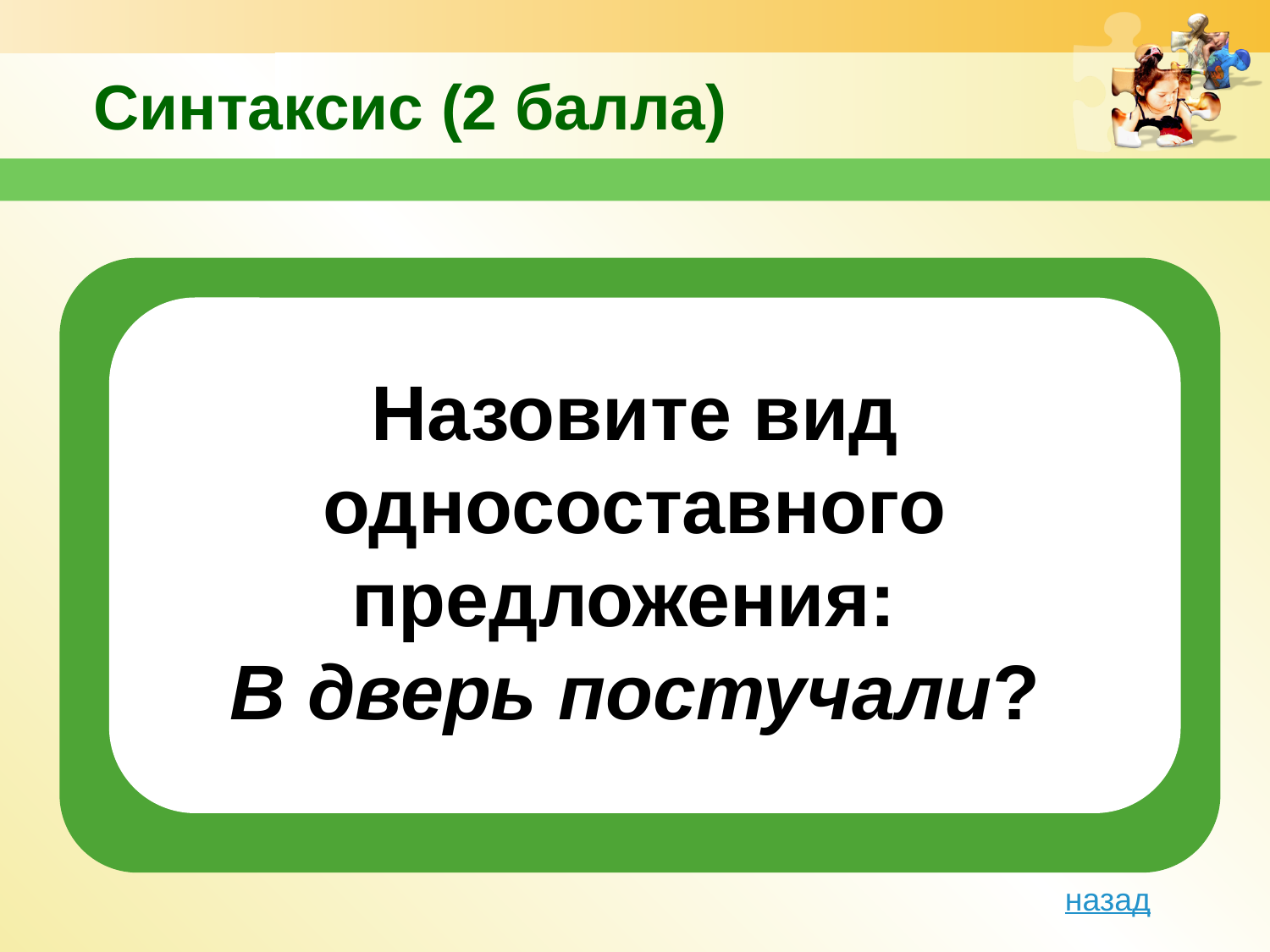

# Синтаксис (2 балла)

Назовите вид односоставного предложения:
В дверь постучали?
Text in here
назад